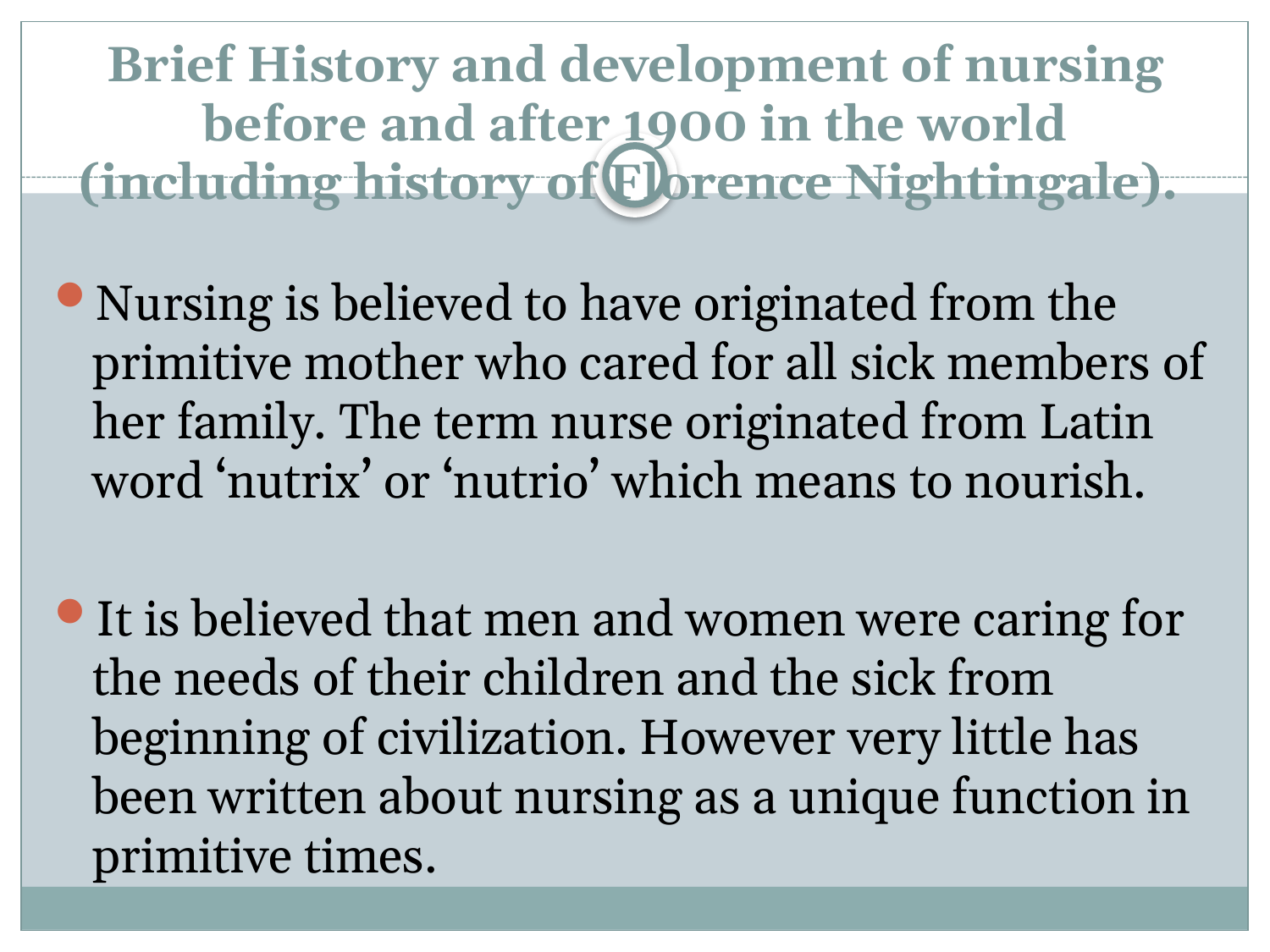

# Brief History and development of nursing before and after 1900 in the world (including history of Florence Nightingale).
Nursing is believed to have originated from the primitive mother who cared for all sick members of her family. The term nurse originated from Latin word ‘nutrix’ or ‘nutrio’ which means to nourish.

It is believed that men and women were caring for the needs of their children and the sick from beginning of civilization. However very little has been written about nursing as a unique function in primitive times.